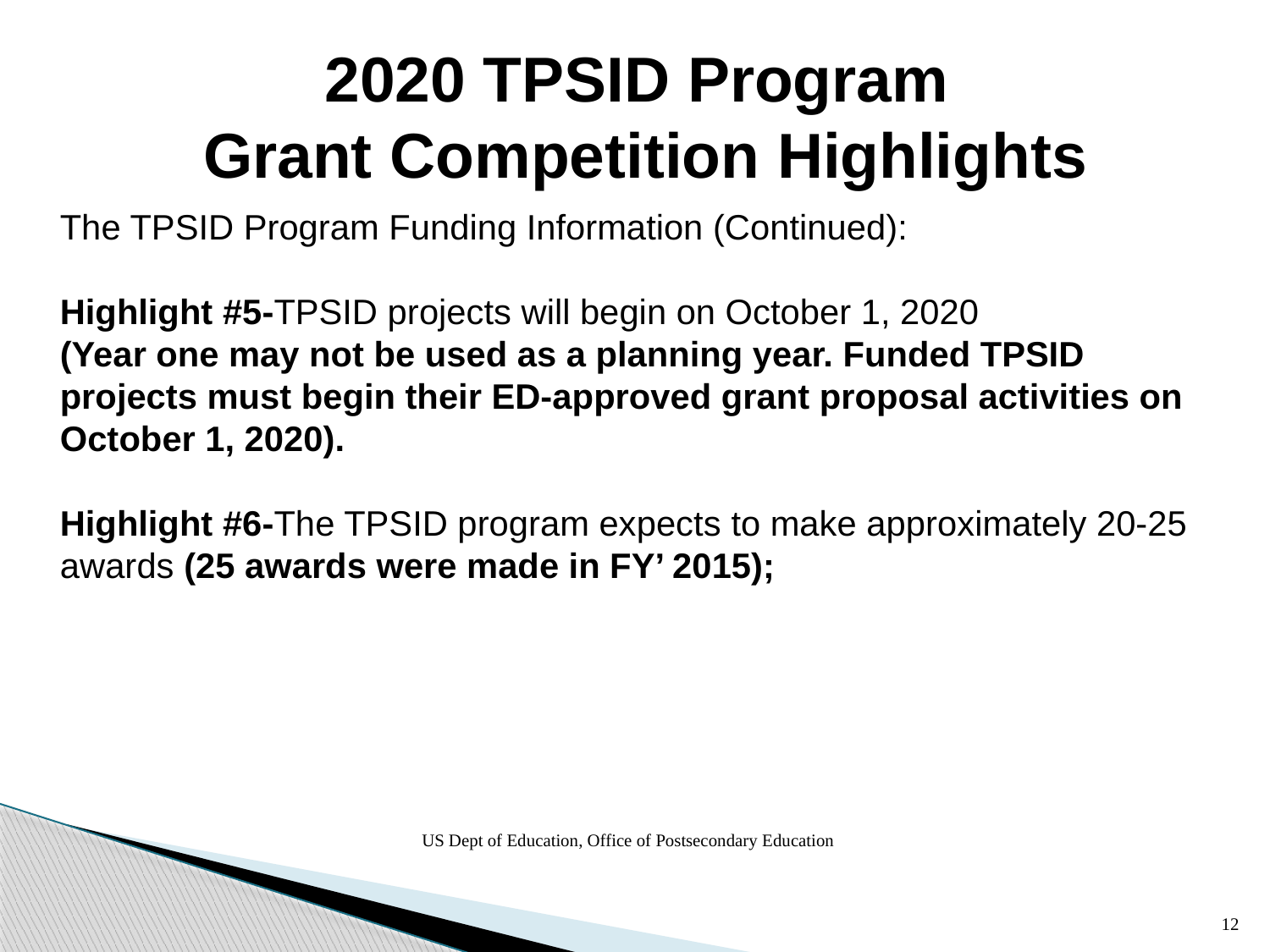

2020 TPSID Program
Grant Competition Highlights
The TPSID Program Funding Information (Continued):

Highlight #5-TPSID projects will begin on October 1, 2020
(Year one may not be used as a planning year. Funded TPSID projects must begin their ED-approved grant proposal activities on October 1, 2020).

Highlight #6-The TPSID program expects to make approximately 20-25 awards (25 awards were made in FY’ 2015);

US Dept of Education, Office of Postsecondary Education
12